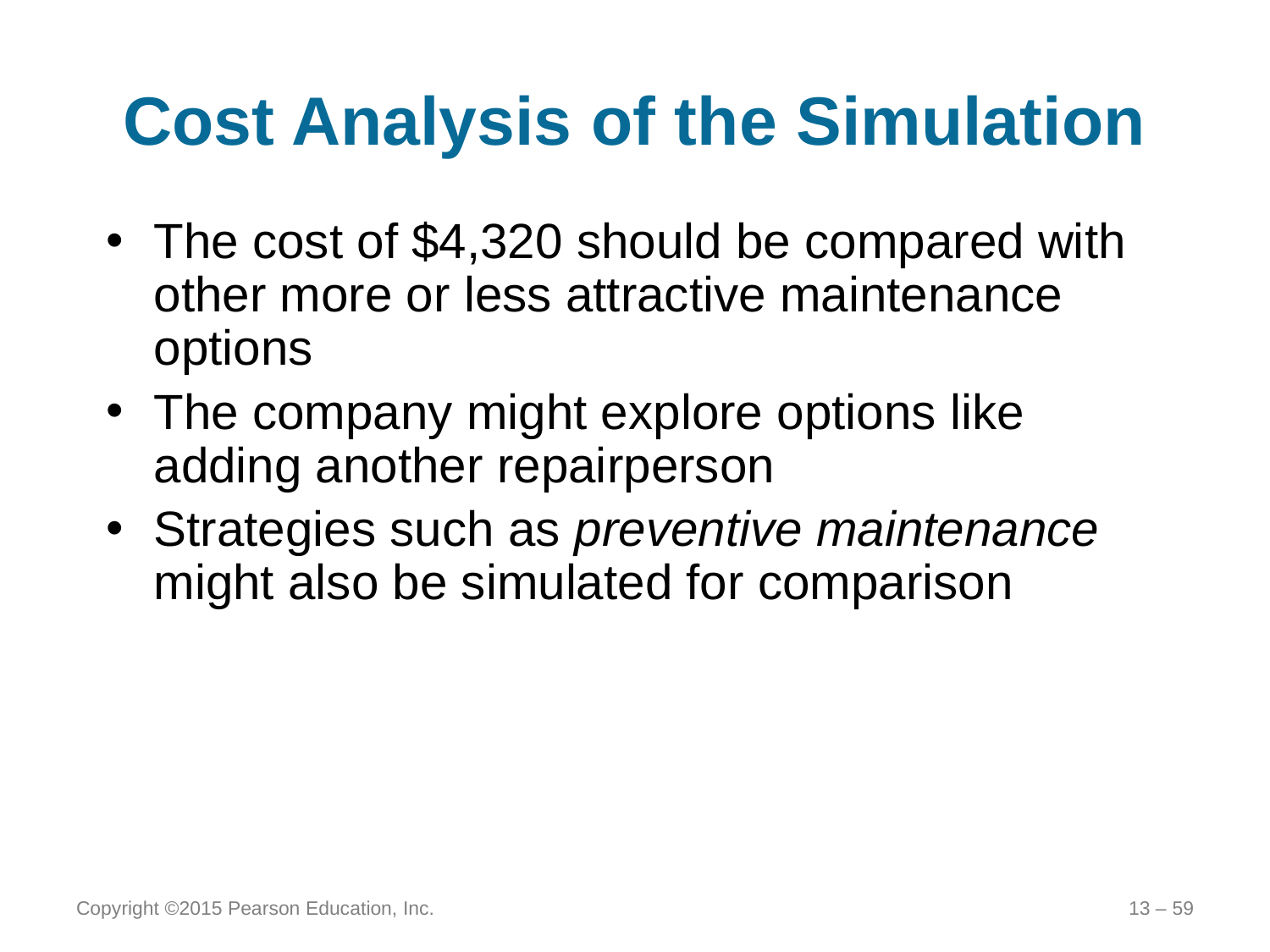

# Cost Analysis of the Simulation
The cost of $4,320 should be compared with other more or less attractive maintenance options
The company might explore options like adding another repairperson
Strategies such as preventive maintenance might also be simulated for comparison
Copyright ©2015 Pearson Education, Inc.
13 – 59